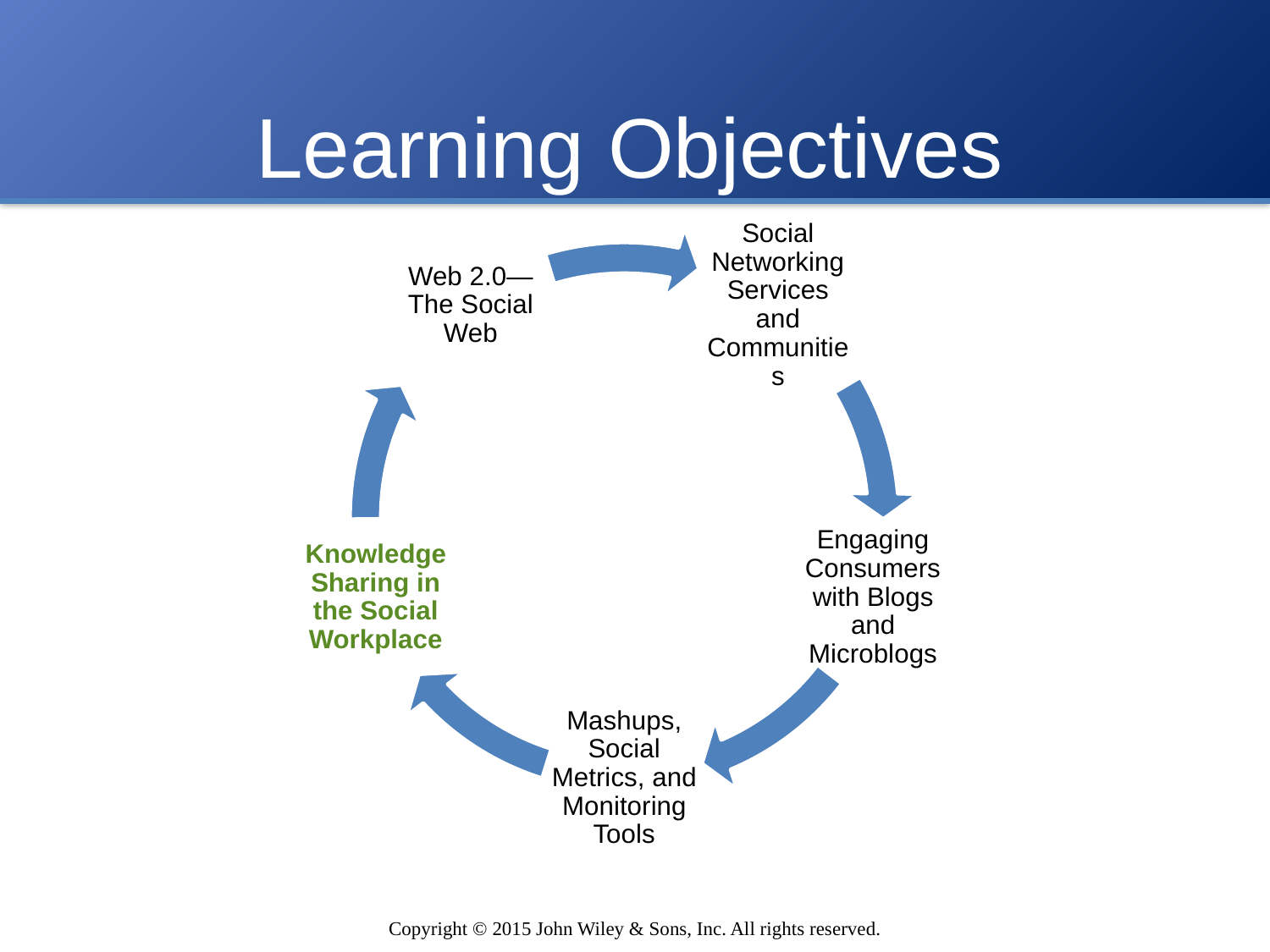

Social Networking Services and Communities
Engaging Consumers with Blogs and Microblogs
Mashups, Social Metrics, and Monitoring Tools
Knowledge Sharing in the Social Workplace
Web 2.0—The Social Web